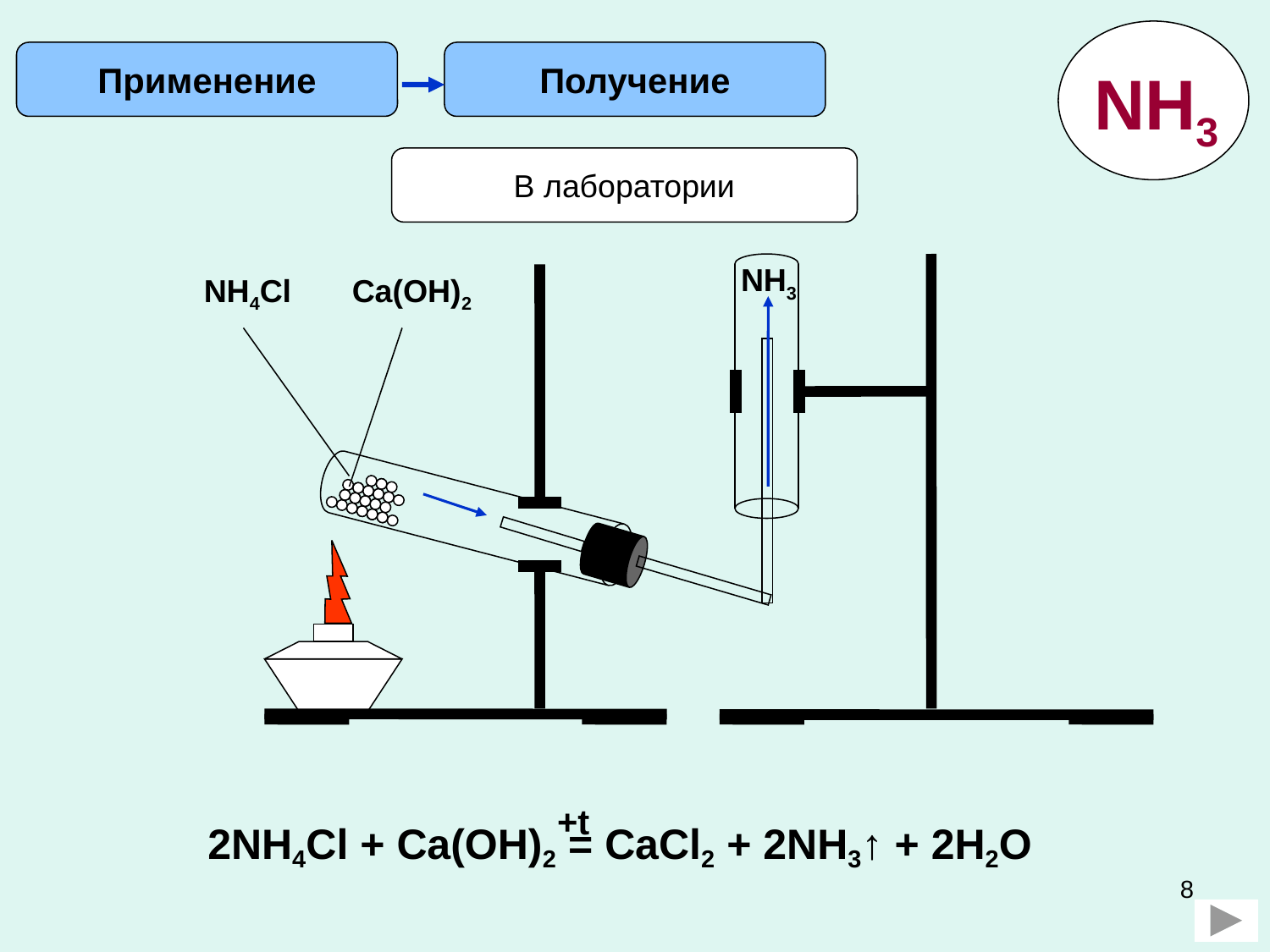

NH3
Применение
Получение

В лаборатории
NH3

NH4Cl
Ca(OH)2

+t
2NH4Cl + Ca(OH)2 = CaCl2 + 2NH3↑ + 2H2O
8